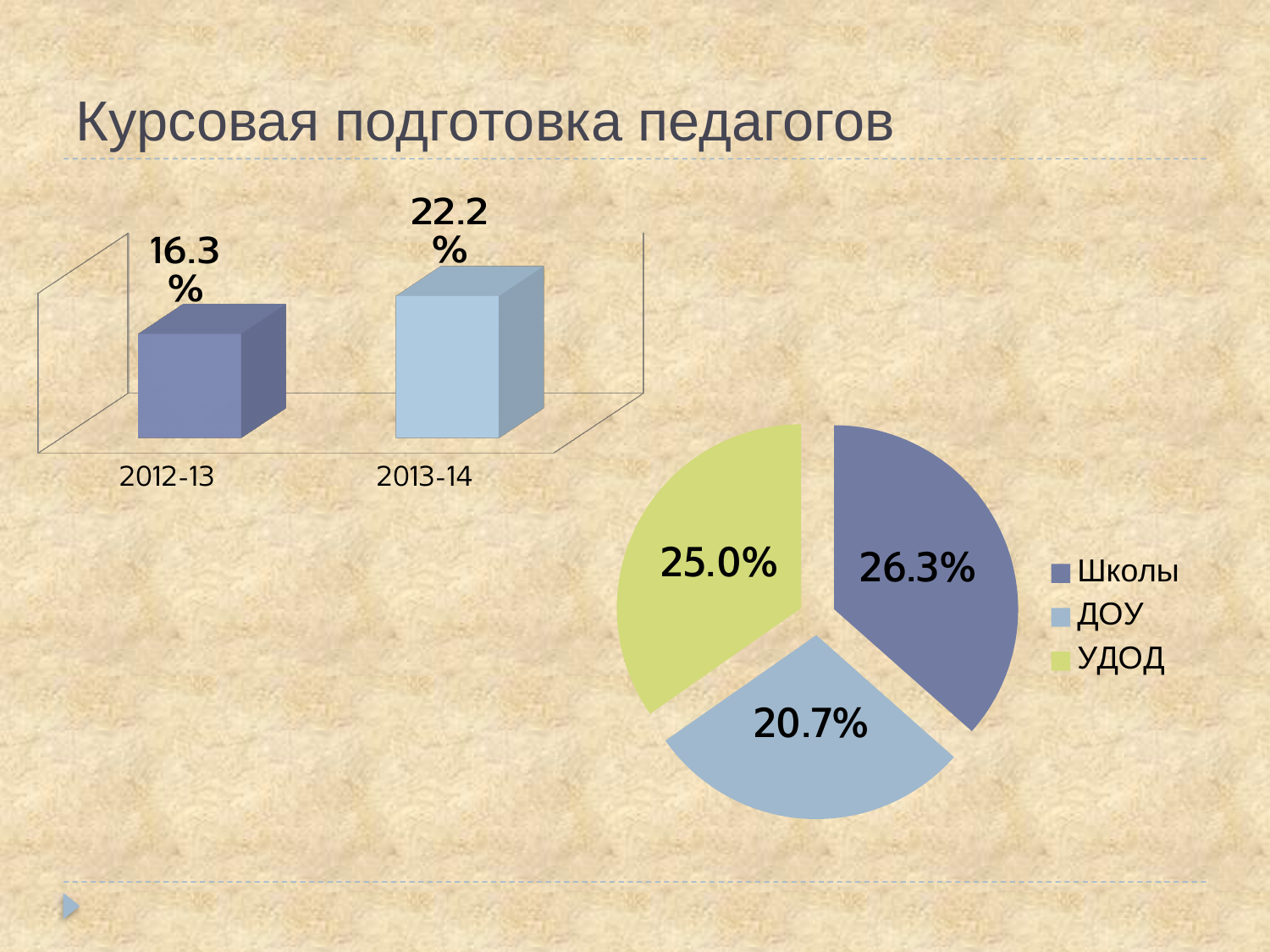

# Курсовая подготовка педагогов

[unsupported chart]

### Chart

| Category | Столбец1 |
|---|---|
| Школы  | 0.2631 |
| ДОУ  | 0.207 |
| УДОД  | 0.25 |